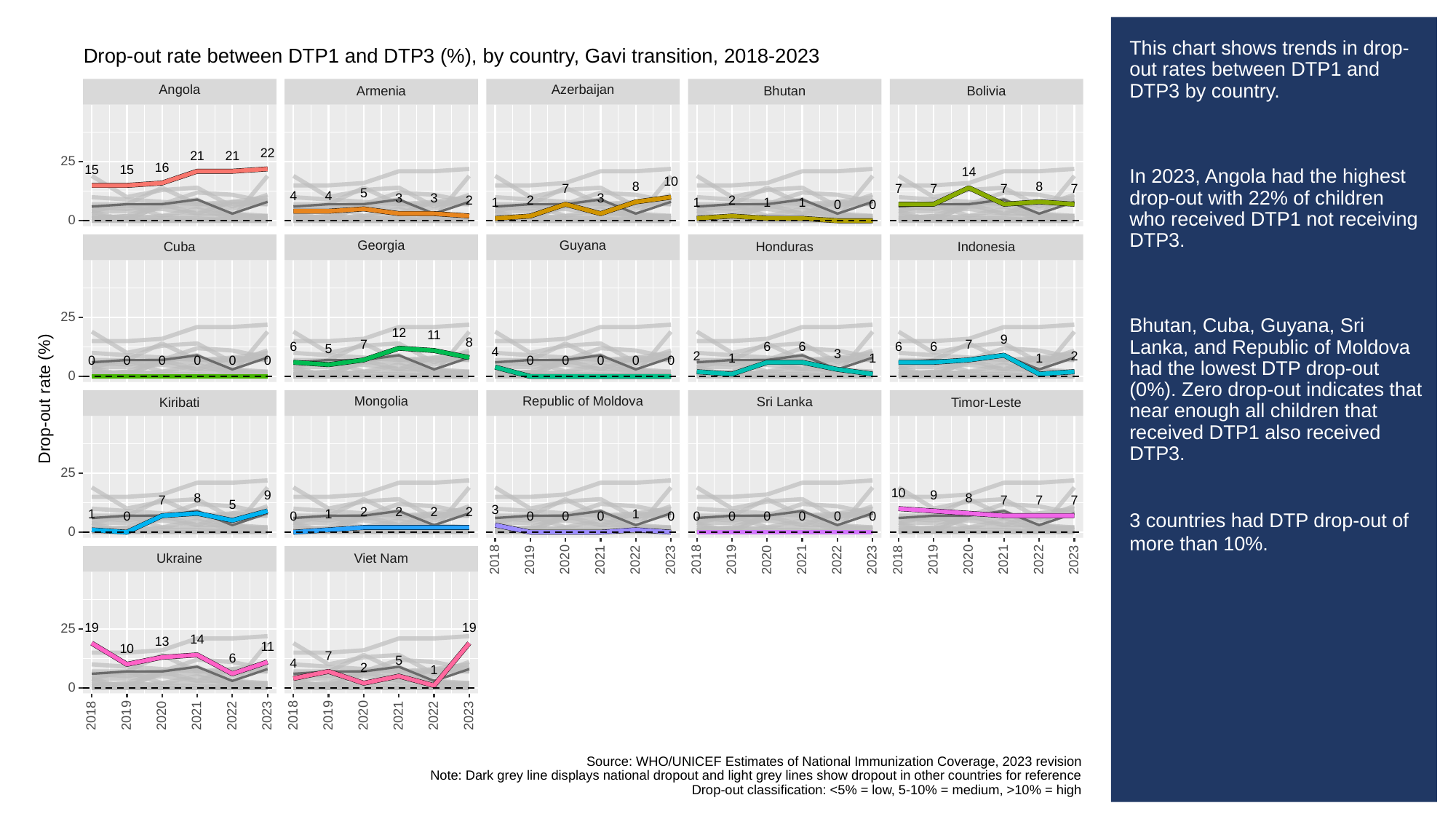

# This chart shows trends in drop-out rates between DTP1 and DTP3 by country.

In 2023, Angola had the highest drop-out with 22% of children who received DTP1 not receiving DTP3.

Bhutan, Cuba, Guyana, Sri Lanka, and Republic of Moldova had the lowest DTP drop-out (0%). Zero drop-out indicates that near enough all children that received DTP1 also received DTP3.

3 countries had DTP drop-out of more than 10%.

Drop-out rate between DTP1 and DTP3 (%), by country, Gavi transition, 2018-2023

Angola
Azerbaijan
Armenia
Bhutan
Bolivia

22
21
21
25

16
15
15
14

10
8
8
7
7
7
7
7

5

4
4

3
3
3
2
2
2

1
1
1
1

0
0

0

Georgia
Guyana
Cuba
Honduras
Indonesia

25

12
11

9
8
7
7
6
6
6
6
6

5

4

3
2
2

1
1
1

0
0
0
0
0
0
0
0
0
0
0

0

Drop-out rate (%)
Republic of Moldova
Mongolia
Sri Lanka
Kiribati
Timor-Leste

25

10
9
9
8
8
7
7
7
7

5

3
2
2
2
2

1
1
1

0
0
0
0
0
0
0
0
0
0
0
0

0

Ukraine
Viet Nam
2023
2023
2023
2018
2019
2020
2021
2022
2018
2019
2020
2021
2022
2018
2019
2020
2021
2022

19
19
25

14

13
11

10
7
6

5

4

2

1

0

2023
2023
2018
2019
2020
2021
2022
2018
2019
2020
2021
2022
Source: WHO/UNICEF Estimates of National Immunization Coverage, 2023 revision
Note: Dark grey line displays national dropout and light grey lines show dropout in other countries for reference
Drop-out classification: <5% = low, 5-10% = medium, >10% = high